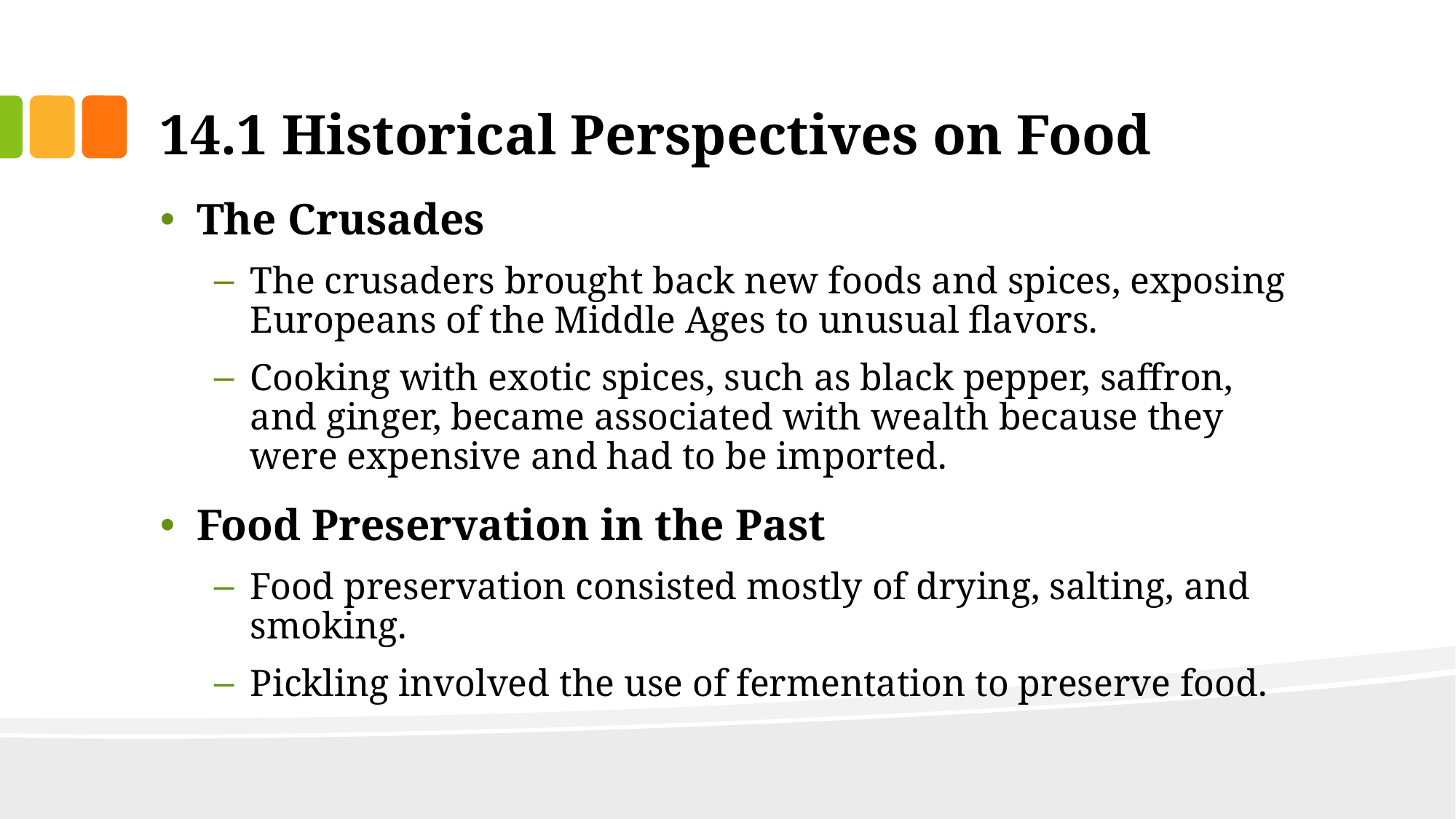

# 14.1 Historical Perspectives on Food
The Crusades
The crusaders brought back new foods and spices, exposing Europeans of the Middle Ages to unusual flavors.
Cooking with exotic spices, such as black pepper, saffron, and ginger, became associated with wealth because they were expensive and had to be imported.
Food Preservation in the Past
Food preservation consisted mostly of drying, salting, and smoking.
Pickling involved the use of fermentation to preserve food.